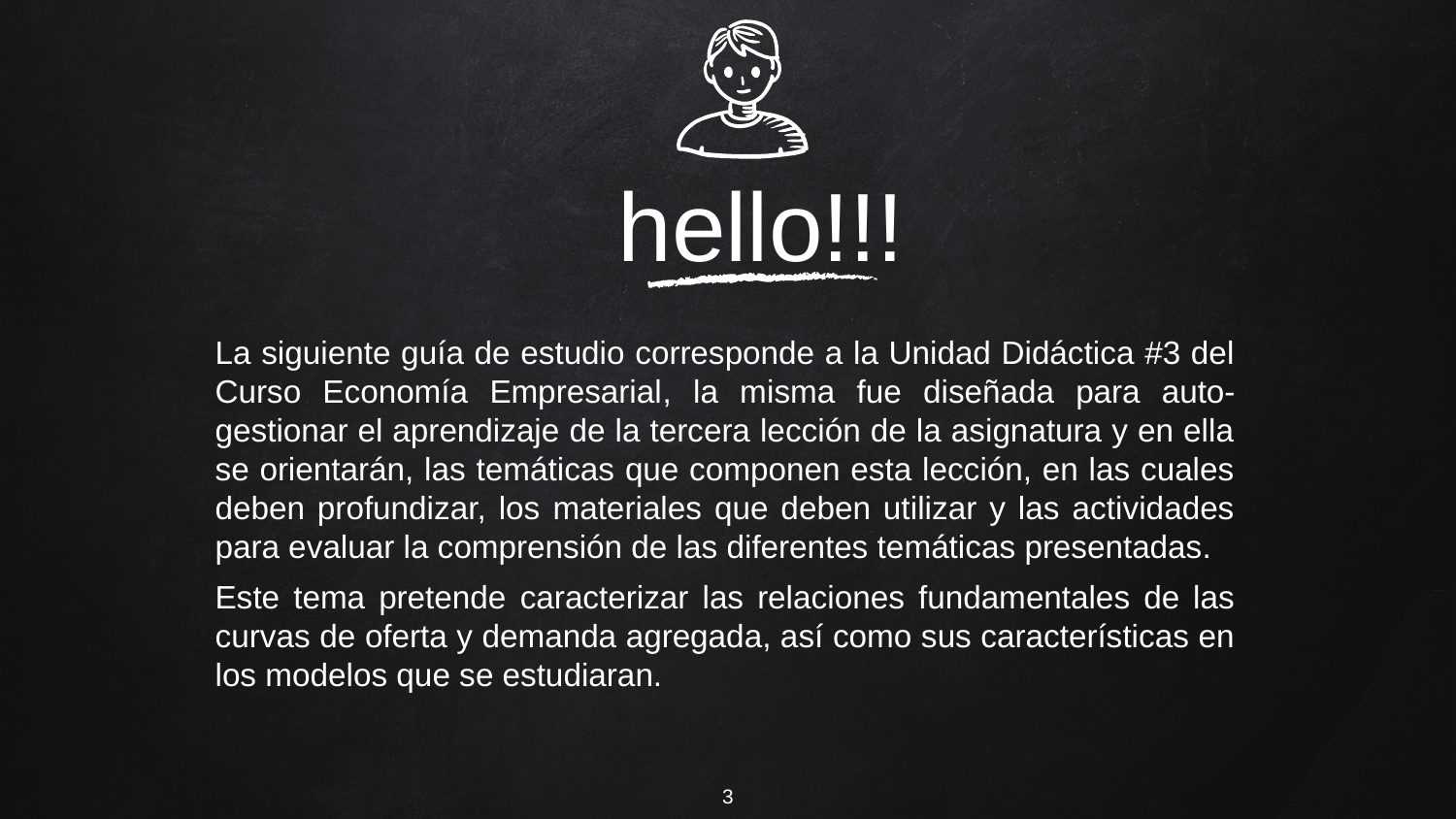

hello!!!

La siguiente guía de estudio corresponde a la Unidad Didáctica #3 del Curso Economía Empresarial, la misma fue diseñada para auto-gestionar el aprendizaje de la tercera lección de la asignatura y en ella se orientarán, las temáticas que componen esta lección, en las cuales deben profundizar, los materiales que deben utilizar y las actividades para evaluar la comprensión de las diferentes temáticas presentadas.
Este tema pretende caracterizar las relaciones fundamentales de las curvas de oferta y demanda agregada, así como sus características en los modelos que se estudiaran.
3